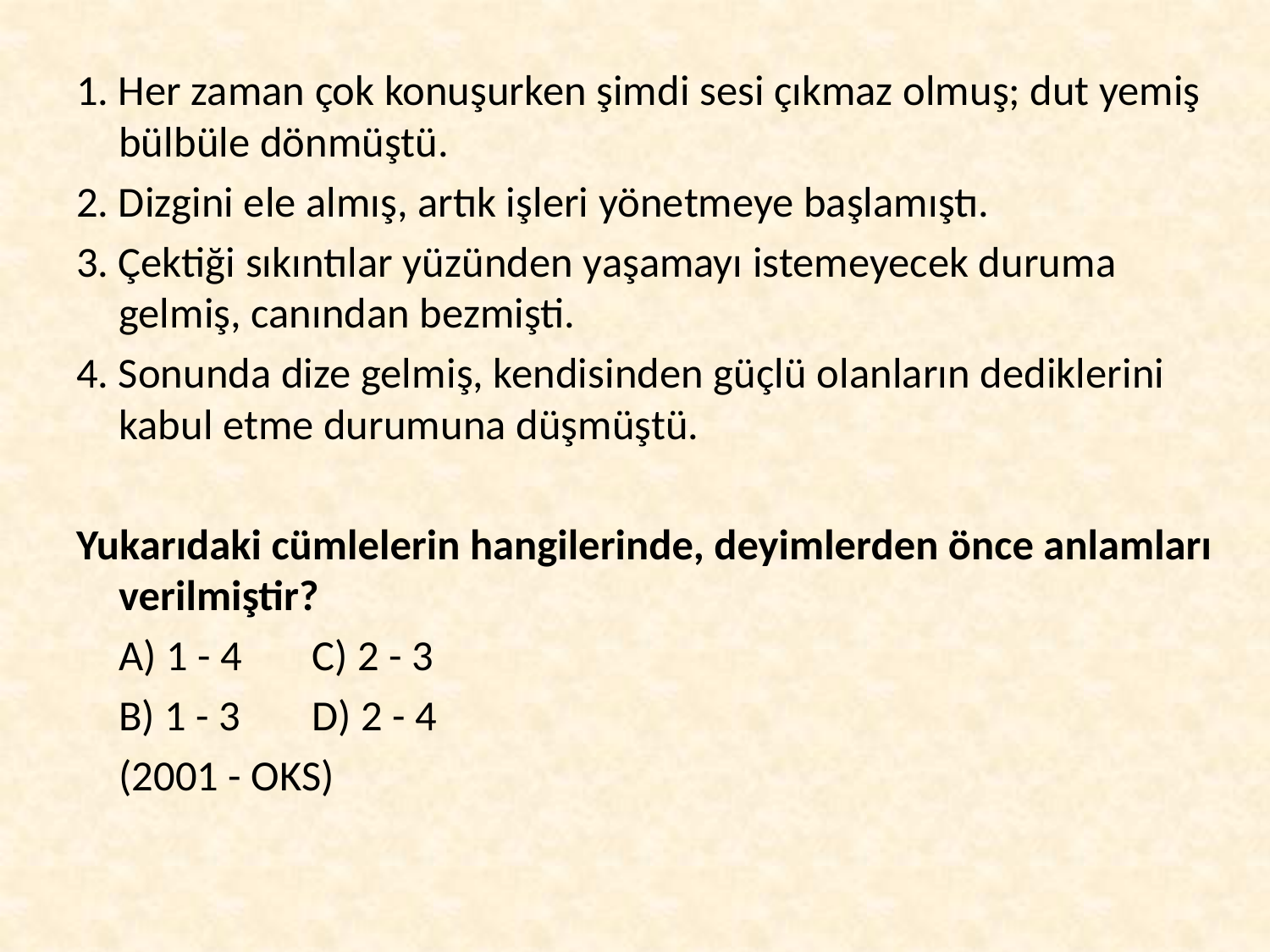

1. Her zaman çok konuşurken şimdi sesi çıkmaz olmuş; dut yemiş bülbüle dönmüştü.
2. Dizgini ele almış, artık işleri yönetmeye başlamıştı.
3. Çektiği sıkıntılar yüzünden yaşamayı istemeyecek duruma gelmiş, canından bezmişti.
4. Sonunda dize gelmiş, kendisinden güçlü olanların dediklerini kabul etme durumuna düşmüştü.

Yukarıdaki cümlelerin hangilerinde, deyimlerden önce anlamları verilmiştir?
	A) 1 - 4 			C) 2 - 3
	B) 1 - 3 			D) 2 - 4
							(2001 - OKS)